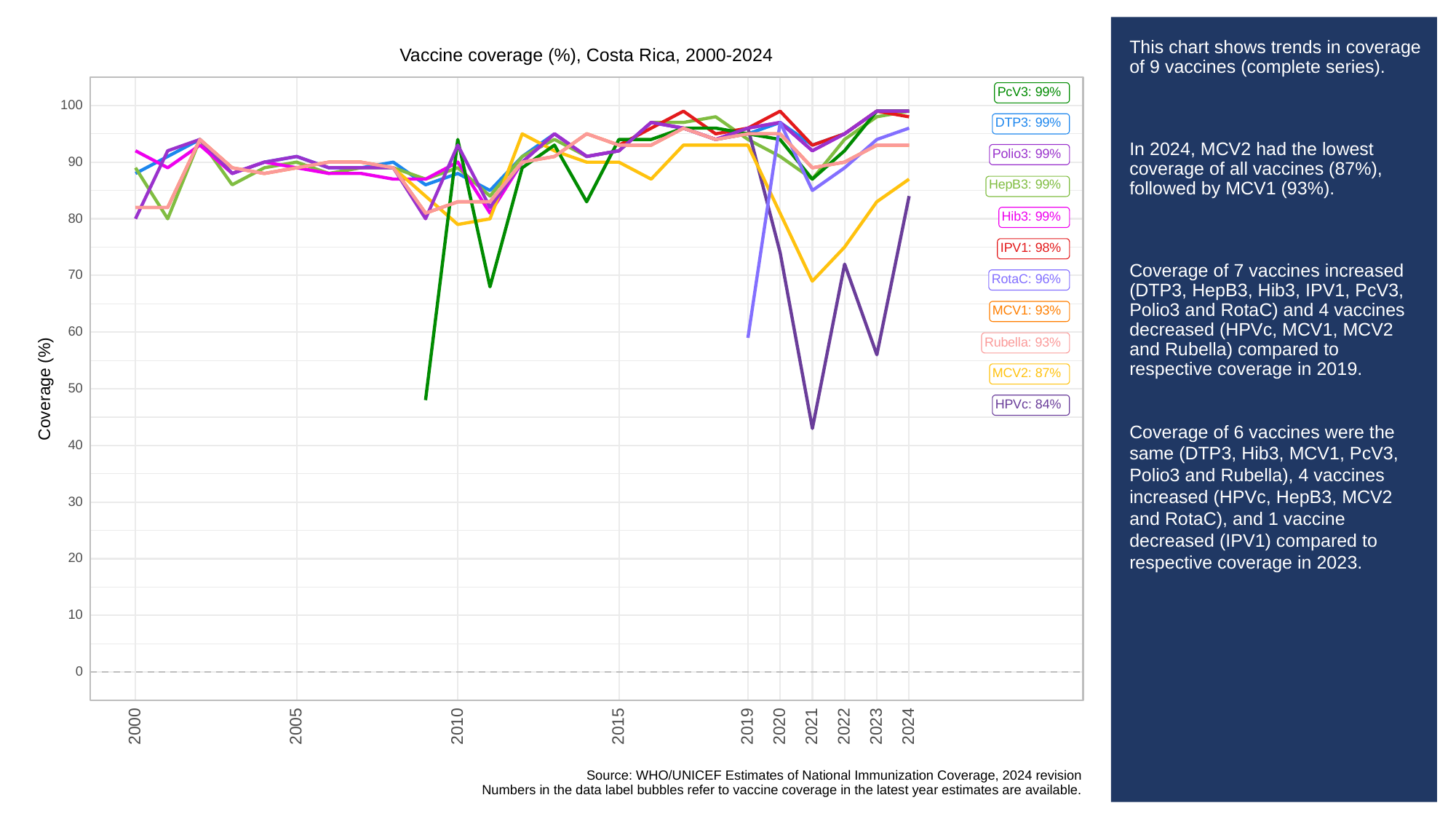

# This chart shows trends in coverage of 9 vaccines (complete series).

In 2024, MCV2 had the lowest coverage of all vaccines (87%), followed by MCV1 (93%).

Coverage of 7 vaccines increased (DTP3, HepB3, Hib3, IPV1, PcV3, Polio3 and RotaC) and 4 vaccines decreased (HPVc, MCV1, MCV2 and Rubella) compared to respective coverage in 2019.

Coverage of 6 vaccines were the same (DTP3, Hib3, MCV1, PcV3, Polio3 and Rubella), 4 vaccines increased (HPVc, HepB3, MCV2 and RotaC), and 1 vaccine decreased (IPV1) compared to respective coverage in 2023.

Vaccine coverage (%), Costa Rica, 2000-2024

PcV3: 99%

100

DTP3: 99%

Polio3: 99%
90

HepB3: 99%

Hib3: 99%
80

IPV1: 98%

70
RotaC: 96%

MCV1: 93%
60

Rubella: 93%

MCV2: 87%
Coverage (%)
50

HPVc: 84%

40

30

20

10

0

2023
2000
2005
2010
2015
2019
2020
2021
2022
2024
Source: WHO/UNICEF Estimates of National Immunization Coverage, 2024 revision
Numbers in the data label bubbles refer to vaccine coverage in the latest year estimates are available.